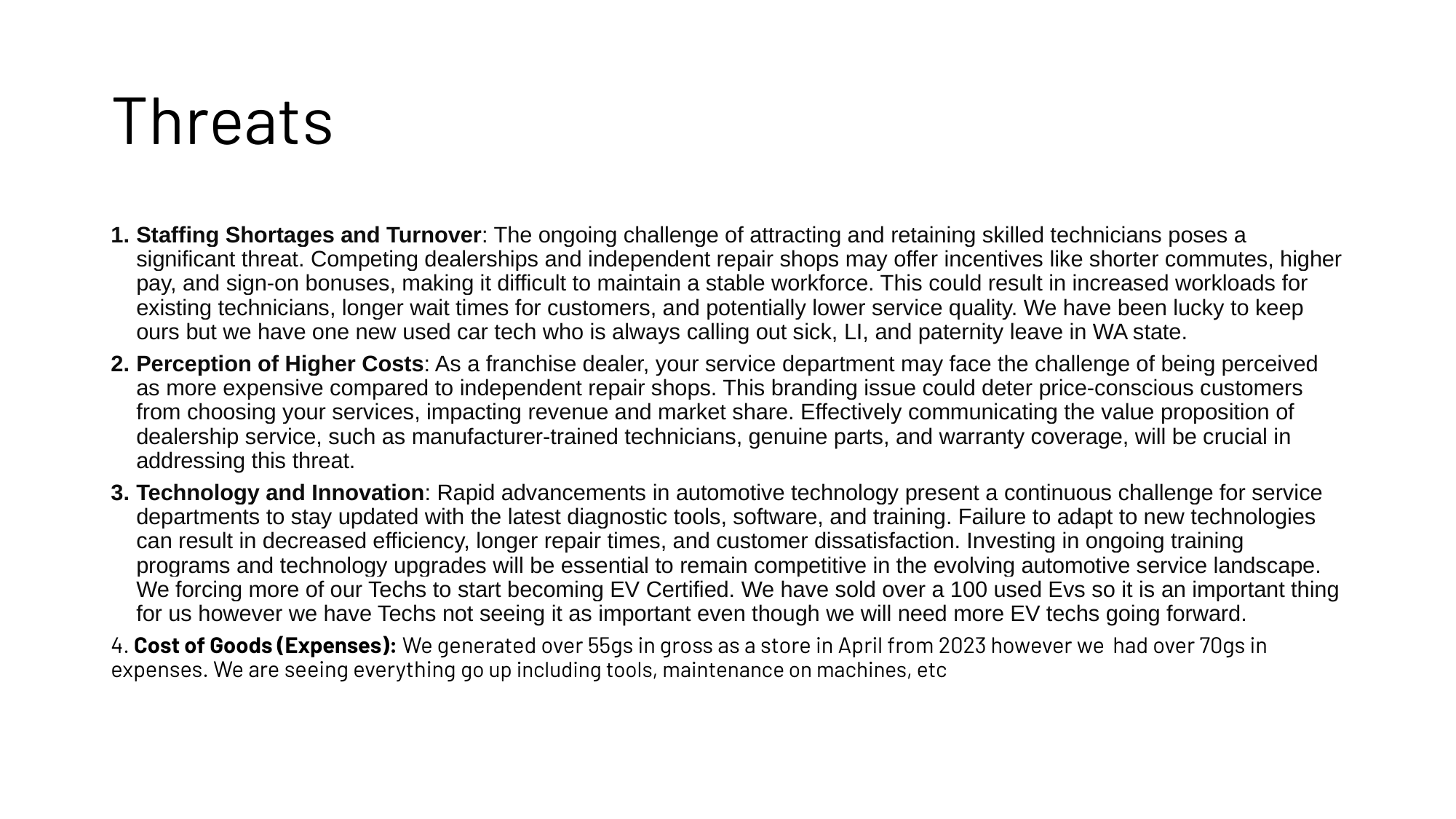

# Threats
Staffing Shortages and Turnover: The ongoing challenge of attracting and retaining skilled technicians poses a significant threat. Competing dealerships and independent repair shops may offer incentives like shorter commutes, higher pay, and sign-on bonuses, making it difficult to maintain a stable workforce. This could result in increased workloads for existing technicians, longer wait times for customers, and potentially lower service quality. We have been lucky to keep ours but we have one new used car tech who is always calling out sick, LI, and paternity leave in WA state.
Perception of Higher Costs: As a franchise dealer, your service department may face the challenge of being perceived as more expensive compared to independent repair shops. This branding issue could deter price-conscious customers from choosing your services, impacting revenue and market share. Effectively communicating the value proposition of dealership service, such as manufacturer-trained technicians, genuine parts, and warranty coverage, will be crucial in addressing this threat.
Technology and Innovation: Rapid advancements in automotive technology present a continuous challenge for service departments to stay updated with the latest diagnostic tools, software, and training. Failure to adapt to new technologies can result in decreased efficiency, longer repair times, and customer dissatisfaction. Investing in ongoing training programs and technology upgrades will be essential to remain competitive in the evolving automotive service landscape. We forcing more of our Techs to start becoming EV Certified. We have sold over a 100 used Evs so it is an important thing for us however we have Techs not seeing it as important even though we will need more EV techs going forward.
4. Cost of Goods (Expenses): We generated over 55gs in gross as a store in April from 2023 however we 	had over 70gs in expenses. We are seeing everything go up including tools, maintenance on machines, etc